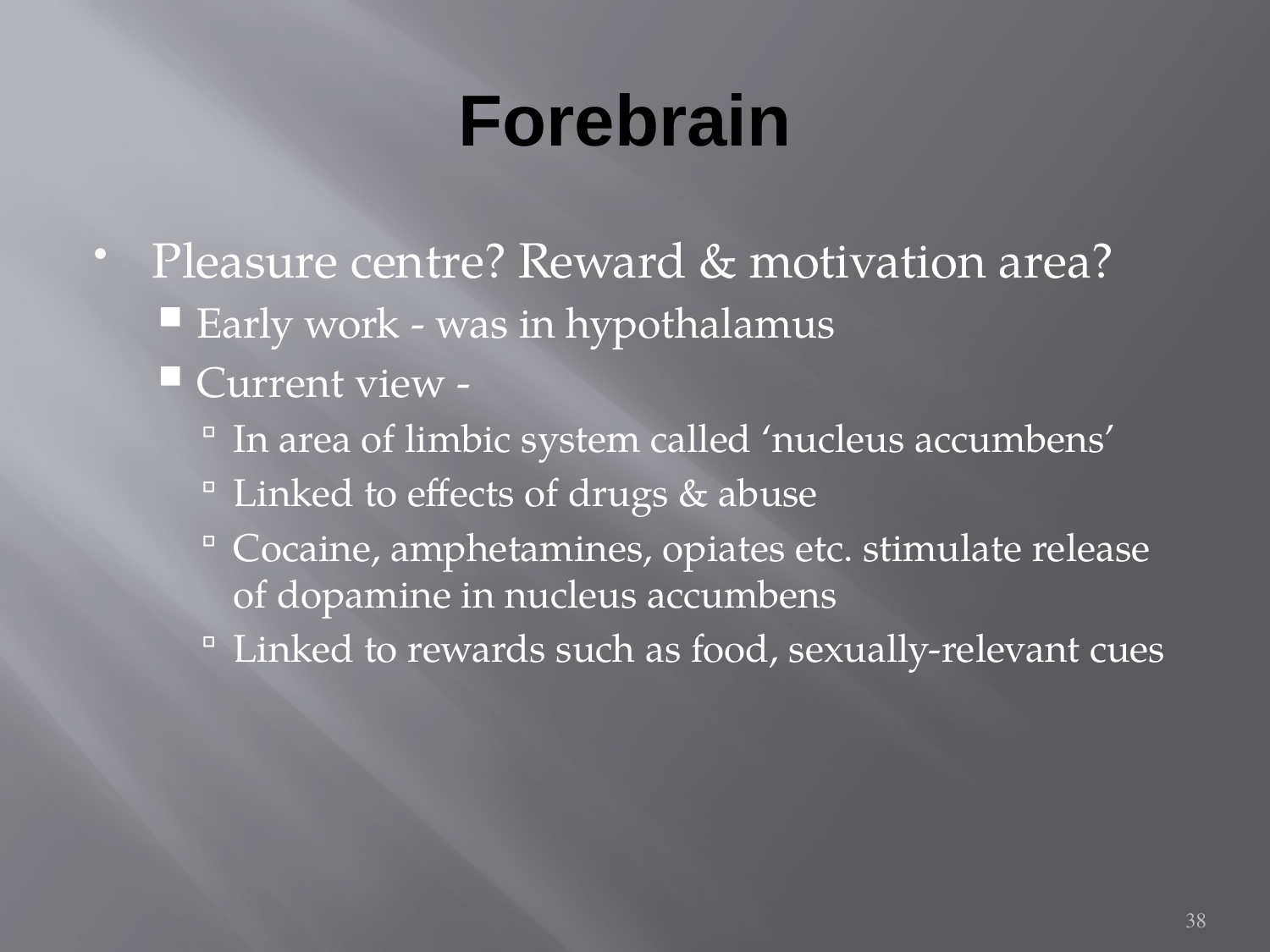

# Forebrain
Pleasure centre? Reward & motivation area?
Early work - was in hypothalamus
Current view -
In area of limbic system called ‘nucleus accumbens’
Linked to effects of drugs & abuse
Cocaine, amphetamines, opiates etc. stimulate release of dopamine in nucleus accumbens
Linked to rewards such as food, sexually-relevant cues

38